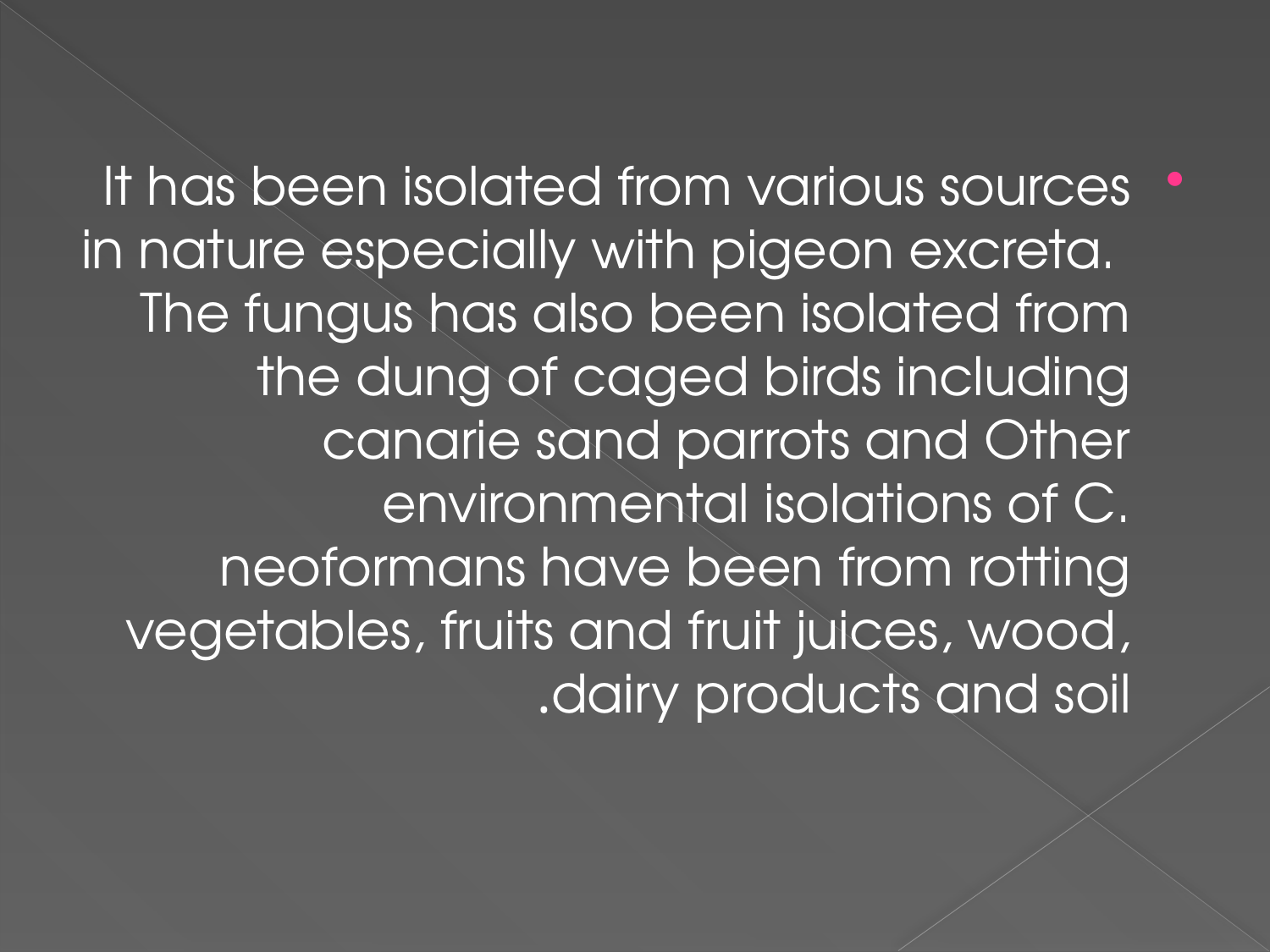

It has been isolated from various sources in nature especially with pigeon excreta.   The fungus has also been isolated from the dung of caged birds including canarie sand parrots and Other environmental isolations of C. neoformans have been from rotting vegetables, fruits and fruit juices, wood, dairy products and soil.